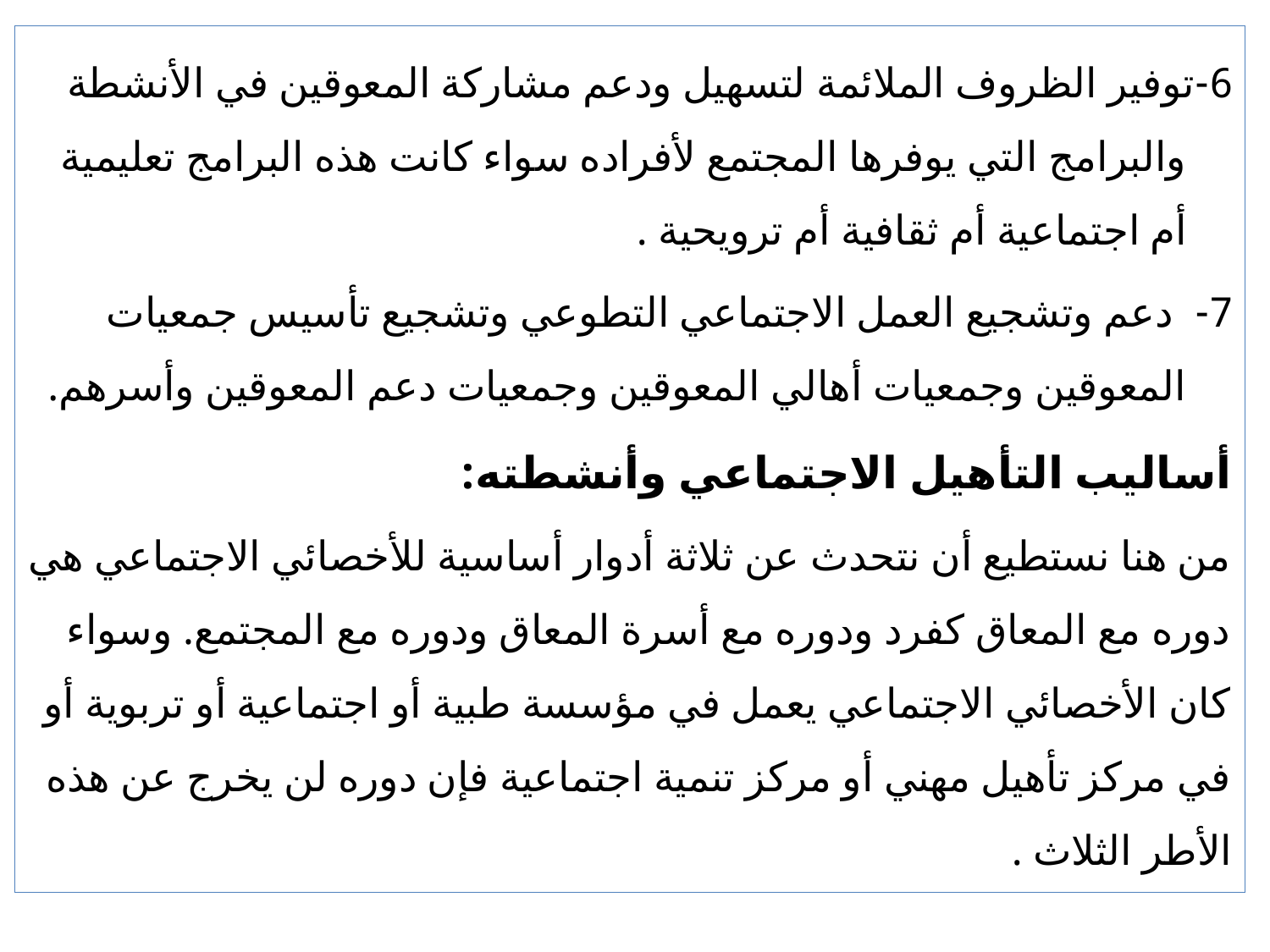

6-توفير الظروف الملائمة لتسهيل ودعم مشاركة المعوقين في الأنشطة والبرامج التي يوفرها المجتمع لأفراده سواء كانت هذه البرامج تعليمية أم اجتماعية أم ثقافية أم ترويحية .
7-  دعم وتشجيع العمل الاجتماعي التطوعي وتشجيع تأسيس جمعيات المعوقين وجمعيات أهالي المعوقين وجمعيات دعم المعوقين وأسرهم.
أساليب التأهيل الاجتماعي وأنشطته:
من هنا نستطيع أن نتحدث عن ثلاثة أدوار أساسية للأخصائي الاجتماعي هي دوره مع المعاق كفرد ودوره مع أسرة المعاق ودوره مع المجتمع. وسواء كان الأخصائي الاجتماعي يعمل في مؤسسة طبية أو اجتماعية أو تربوية أو في مركز تأهيل مهني أو مركز تنمية اجتماعية فإن دوره لن يخرج عن هذه الأطر الثلاث .